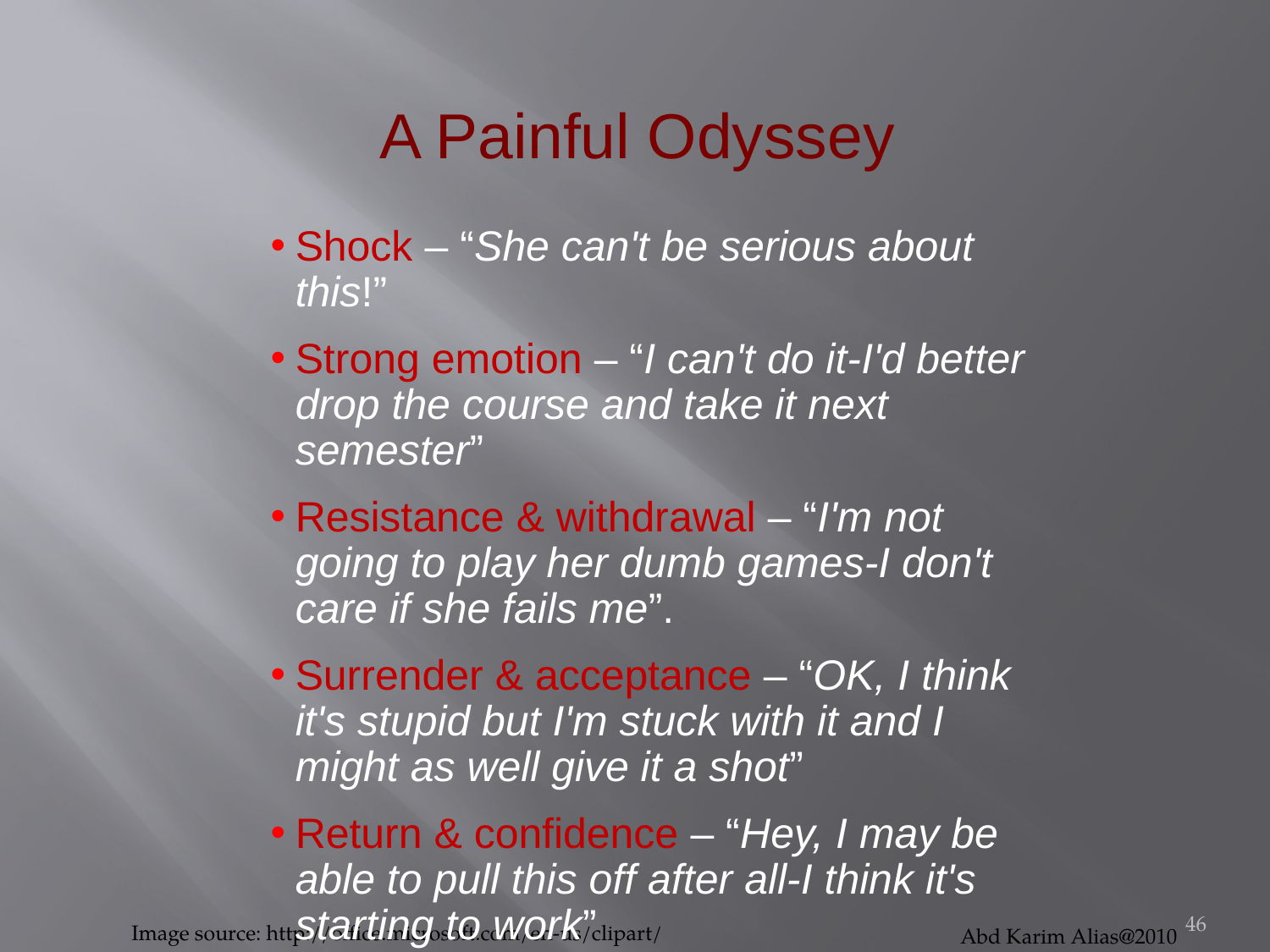

A Painful Odyssey
Shock – “She can't be serious about this!”
Strong emotion – “I can't do it-I'd better drop the course and take it next semester”
Resistance & withdrawal – “I'm not going to play her dumb games-I don't care if she fails me”.
Surrender & acceptance – “OK, I think it's stupid but I'm stuck with it and I might as well give it a shot”
Return & confidence – “Hey, I may be able to pull this off after all-I think it's starting to work”

46
Abd Karim Alias@2010
Image source: http://office.microsoft.com/en-us/clipart/